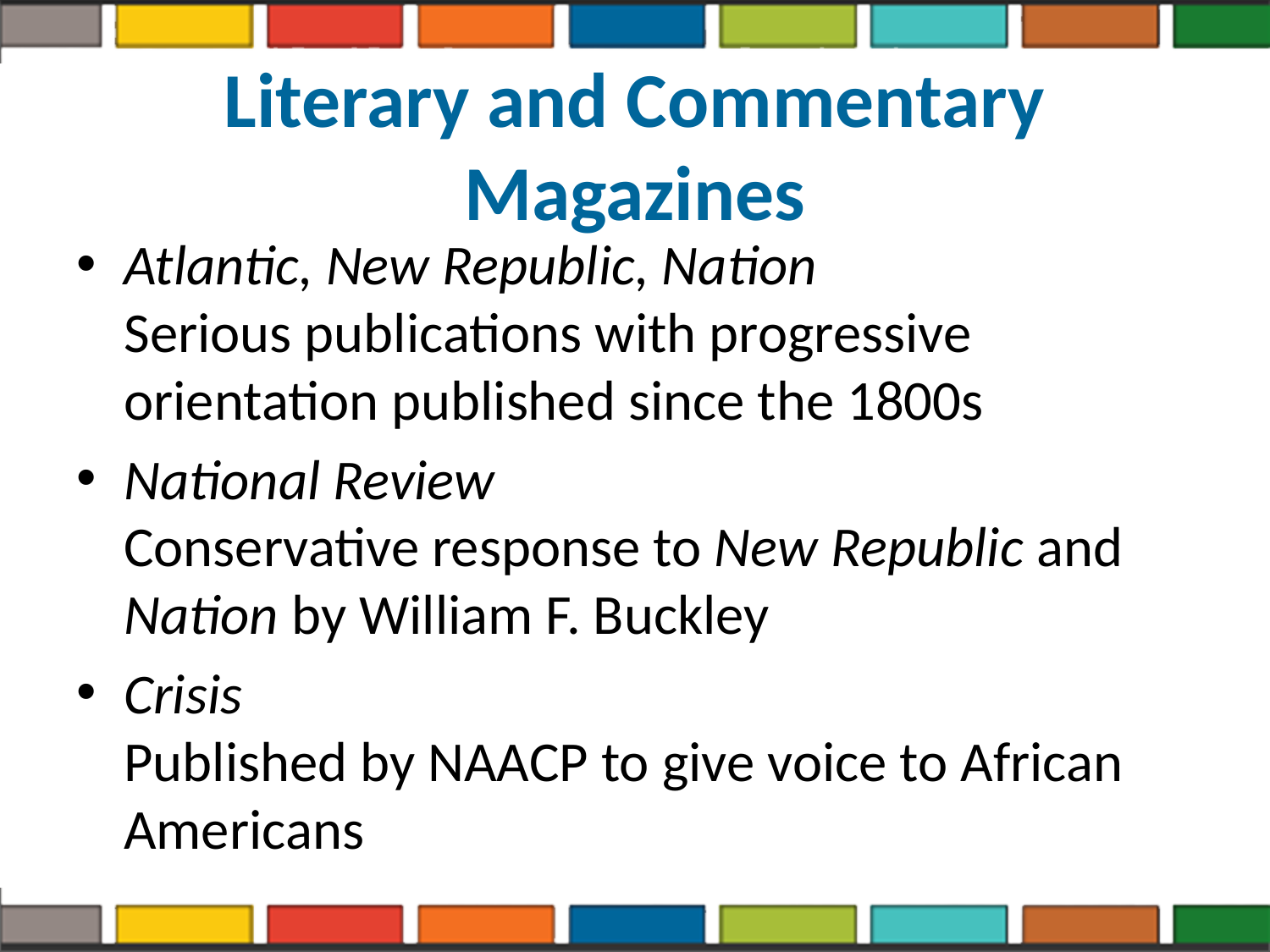

# Literary and Commentary Magazines
Atlantic, New Republic, Nation
Serious publications with progressive orientation published since the 1800s
National Review
Conservative response to New Republic and Nation by William F. Buckley
Crisis
Published by NAACP to give voice to African Americans